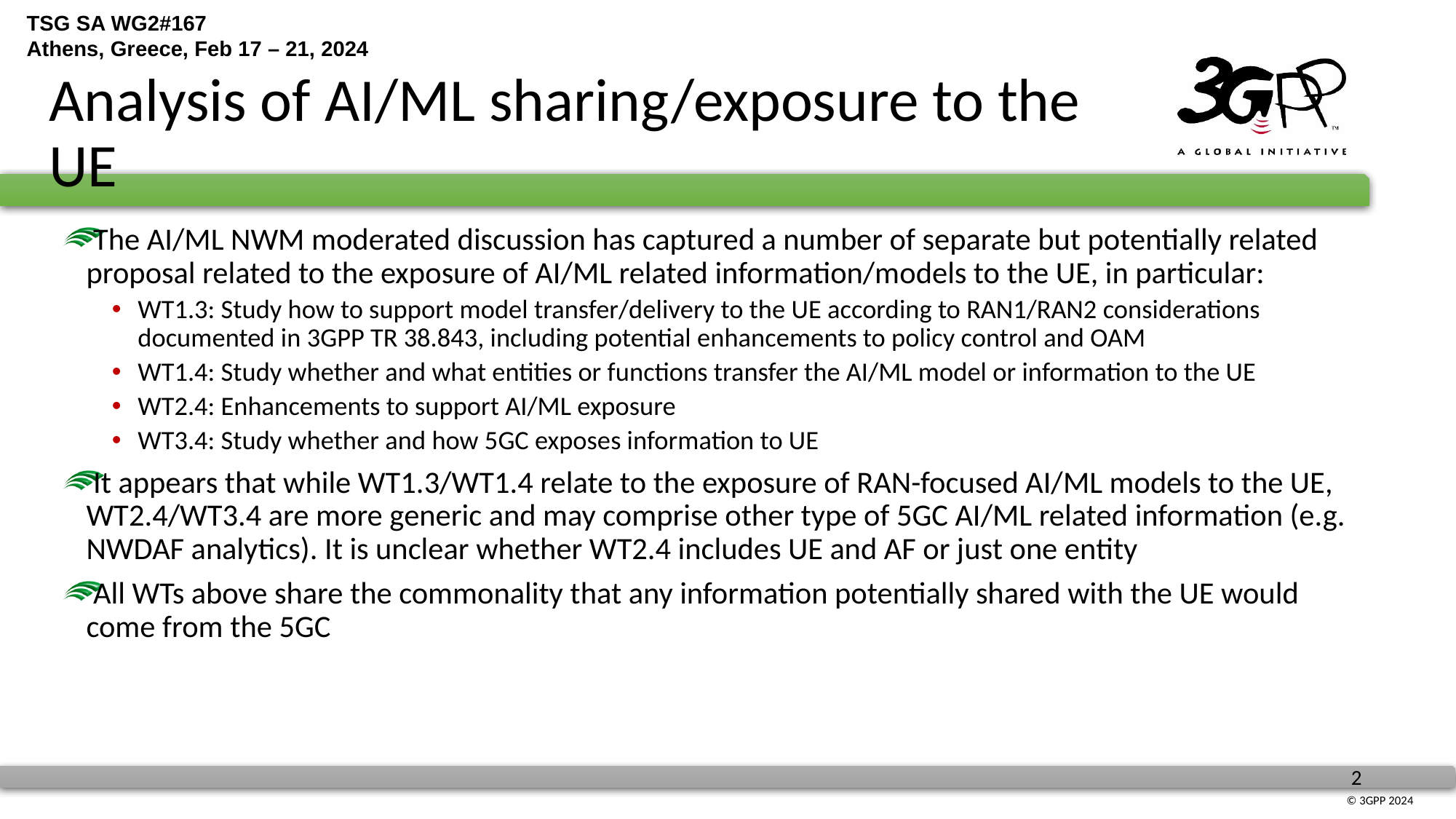

# Analysis of AI/ML sharing/exposure to the UE
The AI/ML NWM moderated discussion has captured a number of separate but potentially related proposal related to the exposure of AI/ML related information/models to the UE, in particular:
WT1.3: Study how to support model transfer/delivery to the UE according to RAN1/RAN2 considerations documented in 3GPP TR 38.843, including potential enhancements to policy control and OAM
WT1.4: Study whether and what entities or functions transfer the AI/ML model or information to the UE
WT2.4: Enhancements to support AI/ML exposure
WT3.4: Study whether and how 5GC exposes information to UE
It appears that while WT1.3/WT1.4 relate to the exposure of RAN-focused AI/ML models to the UE, WT2.4/WT3.4 are more generic and may comprise other type of 5GC AI/ML related information (e.g. NWDAF analytics). It is unclear whether WT2.4 includes UE and AF or just one entity
All WTs above share the commonality that any information potentially shared with the UE would come from the 5GC